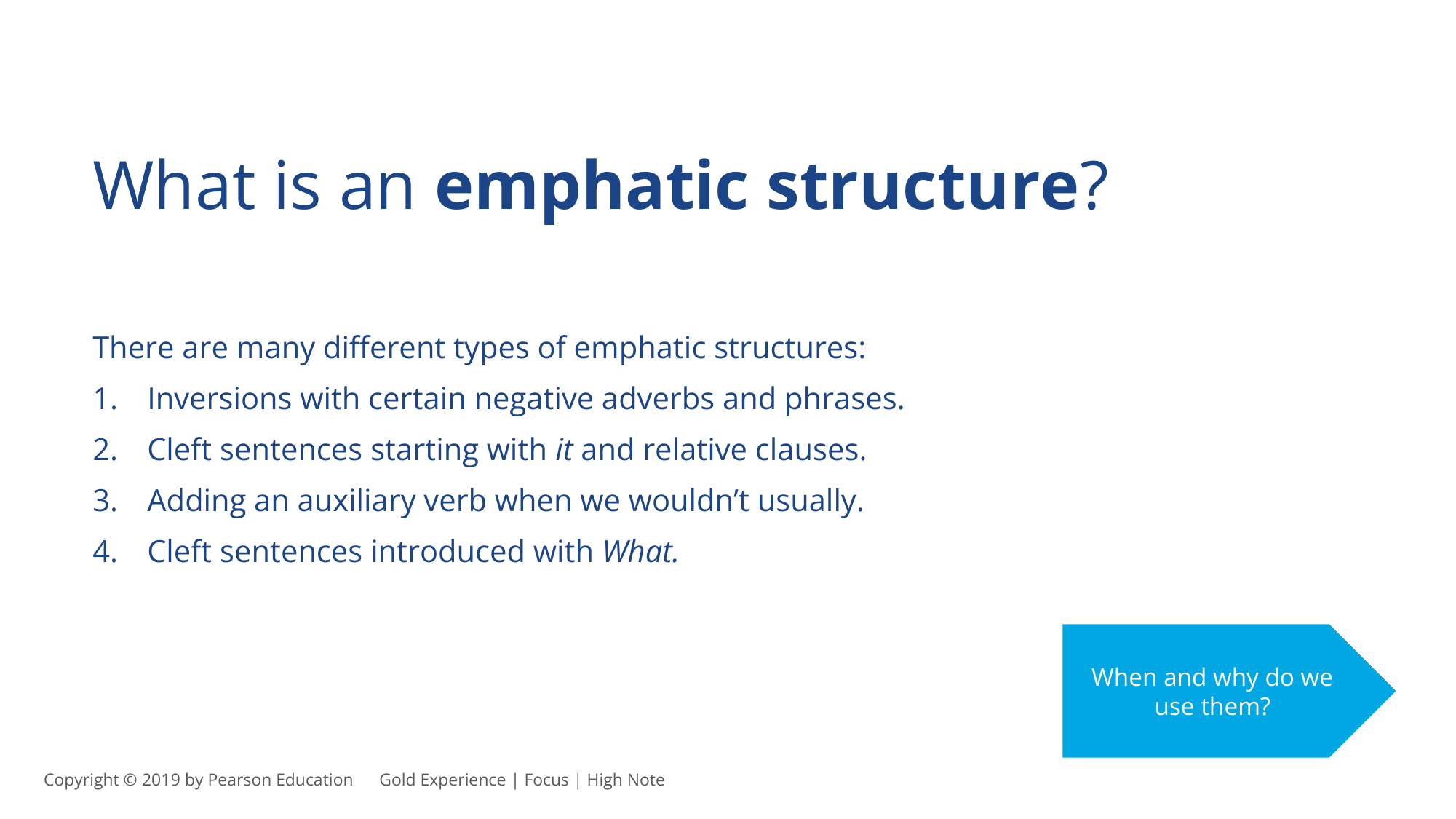

What is an emphatic structure?
There are many different types of emphatic structures:
Inversions with certain negative adverbs and phrases.
Cleft sentences starting with it and relative clauses.
Adding an auxiliary verb when we wouldn’t usually.
Cleft sentences introduced with What.

When and why do we use them?
Copyright © 2019 by Pearson Education      Gold Experience | Focus | High Note